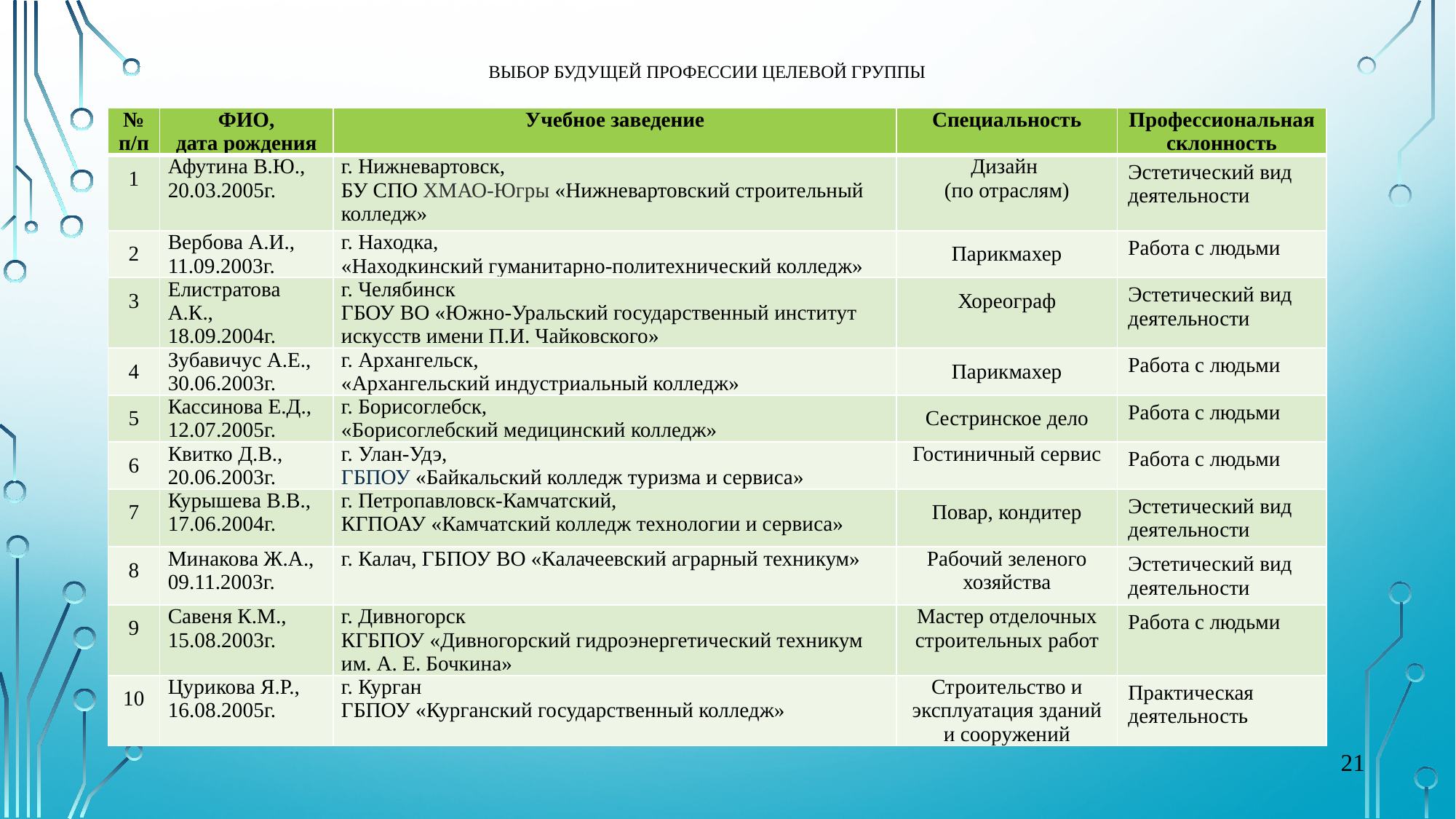

# Выбор будущей профессии целевой группы
| № п/п | ФИО, дата рождения | Учебное заведение | Специальность | Профессиональная склонность |
| --- | --- | --- | --- | --- |
| 1 | Афутина В.Ю., 20.03.2005г. | г. Нижневартовск, БУ СПО ХМАО-Югры «Нижневартовский строительный колледж» | Дизайн (по отраслям) | Эстетический вид деятельности |
| 2 | Вербова А.И., 11.09.2003г. | г. Находка, «Находкинский гуманитарно-политехнический колледж» | Парикмахер | Работа с людьми |
| 3 | Елистратова А.К., 18.09.2004г. | г. Челябинск ГБОУ ВО «Южно-Уральский государственный институт искусств имени П.И. Чайковского» | Хореограф | Эстетический вид деятельности |
| 4 | Зубавичус А.Е., 30.06.2003г. | г. Архангельск, «Архангельский индустриальный колледж» | Парикмахер | Работа с людьми |
| 5 | Кассинова Е.Д., 12.07.2005г. | г. Борисоглебск, «Борисоглебский медицинский колледж» | Сестринское дело | Работа с людьми |
| 6 | Квитко Д.В., 20.06.2003г. | г. Улан-Удэ, ГБПОУ «Байкальский колледж туризма и сервиса» | Гостиничный сервис | Работа с людьми |
| 7 | Курышева В.В., 17.06.2004г. | г. Петропавловск-Камчатский, КГПОАУ «Камчатский колледж технологии и сервиса» | Повар, кондитер | Эстетический вид деятельности |
| 8 | Минакова Ж.А., 09.11.2003г. | г. Калач, ГБПОУ ВО «Калачеевский аграрный техникум» | Рабочий зеленого хозяйства | Эстетический вид деятельности |
| 9 | Савеня К.М., 15.08.2003г. | г. Дивногорск КГБПОУ «Дивногорский гидроэнергетический техникум им. А. Е. Бочкина» | Мастер отделочных строительных работ | Работа с людьми |
| 10 | Цурикова Я.Р., 16.08.2005г. | г. Курган ГБПОУ «Курганский государственный колледж» | Строительство и эксплуатация зданий и сооружений | Практическая деятельность |
21